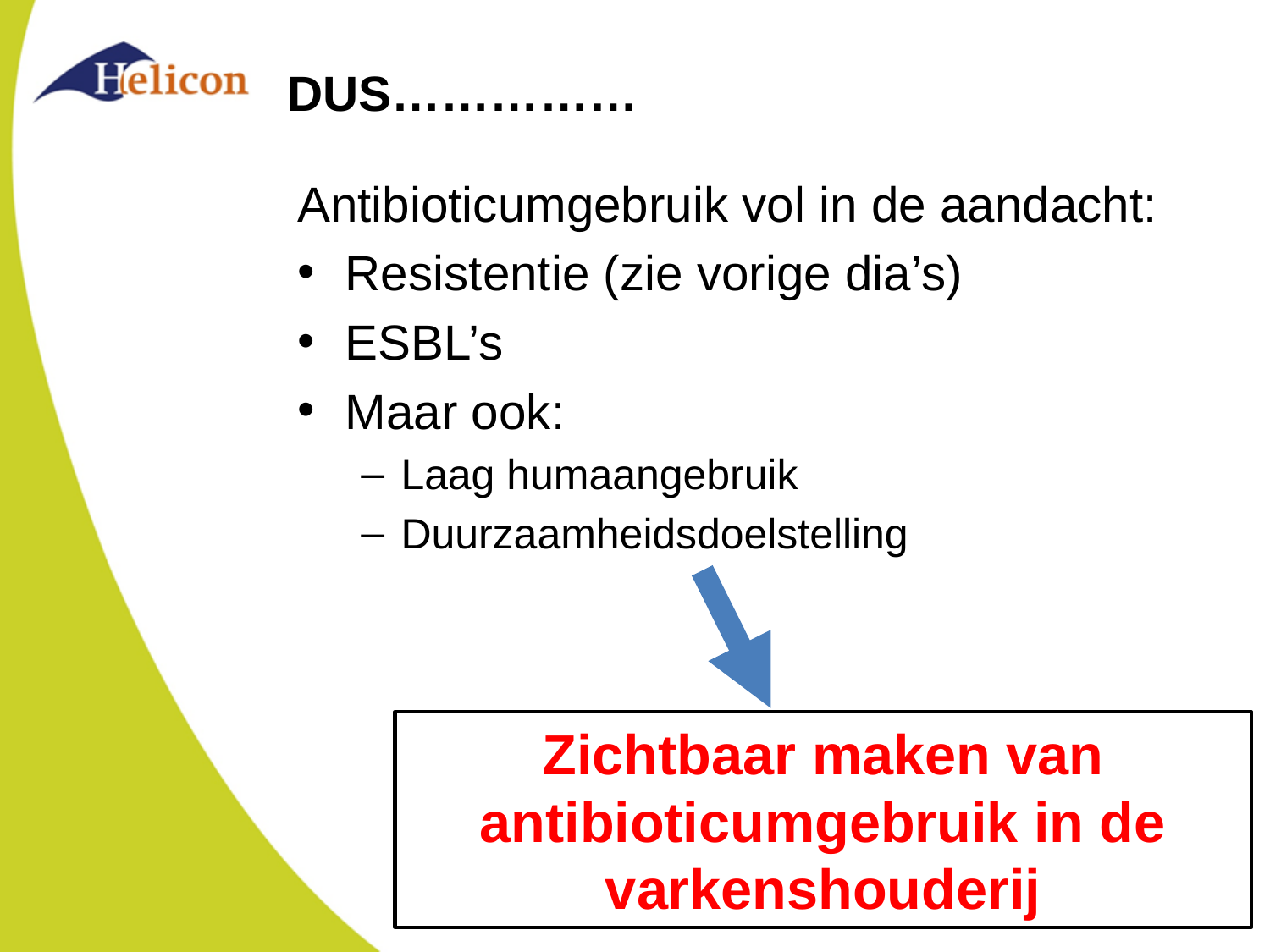

# DUS……………
Antibioticumgebruik vol in de aandacht:
Resistentie (zie vorige dia’s)
ESBL’s
Maar ook:
Laag humaangebruik
Duurzaamheidsdoelstelling
Zichtbaar maken van antibioticumgebruik in de varkenshouderij